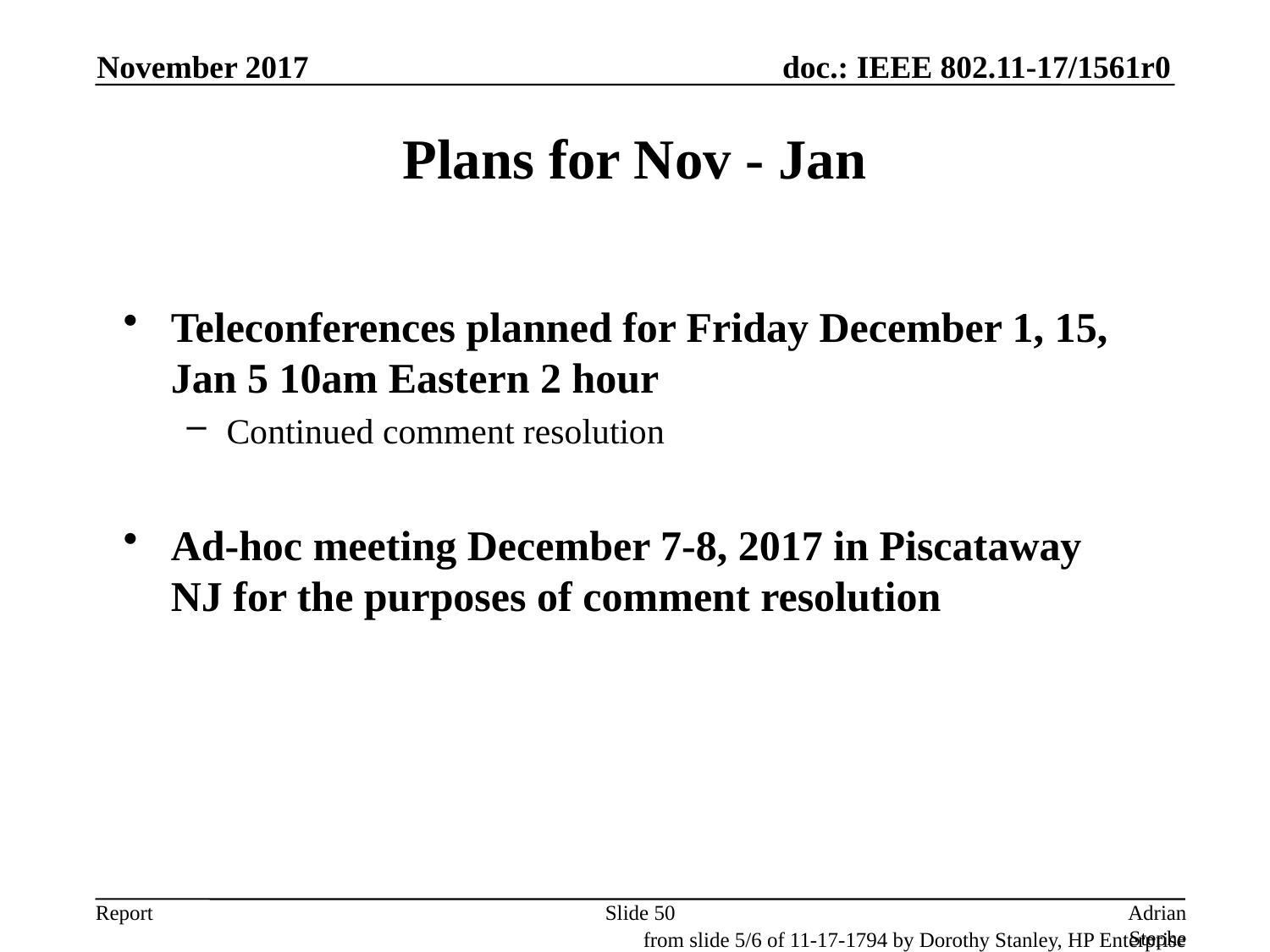

November 2017
# Plans for Nov - Jan
Teleconferences planned for Friday December 1, 15, Jan 5 10am Eastern 2 hour
Continued comment resolution

Ad-hoc meeting December 7-8, 2017 in Piscataway NJ for the purposes of comment resolution

Slide 50
Adrian Stephens, Intel Corporation
from slide 5/6 of 11-17-1794 by Dorothy Stanley, HP Enterprise